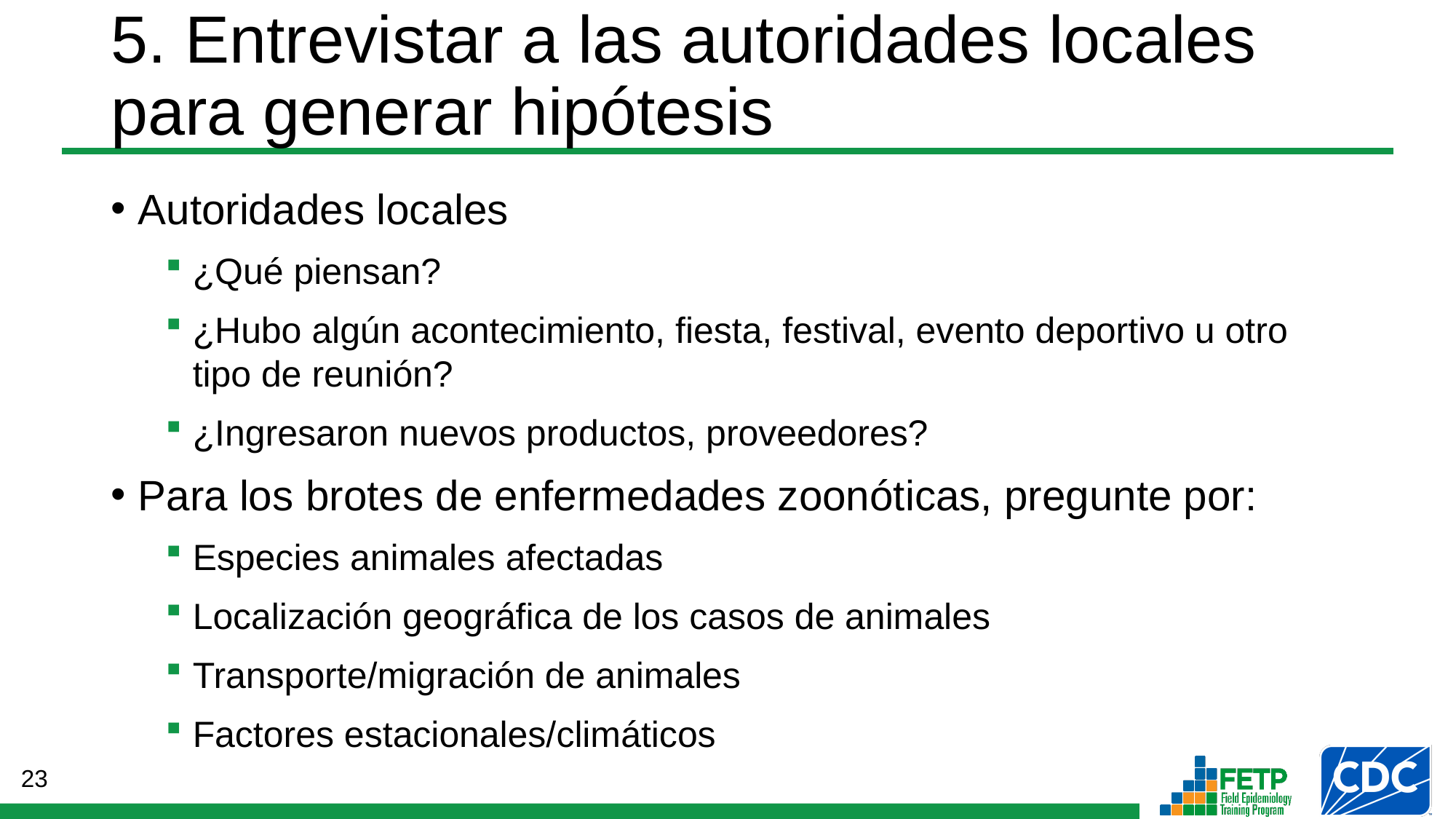

# 5. Entrevistar a las autoridades locales para generar hipótesis
Autoridades locales
¿Qué piensan?
¿Hubo algún acontecimiento, fiesta, festival, evento deportivo u otro tipo de reunión?
¿Ingresaron nuevos productos, proveedores?
Para los brotes de enfermedades zoonóticas, pregunte por:
Especies animales afectadas
Localización geográfica de los casos de animales
Transporte/migración de animales
Factores estacionales/climáticos